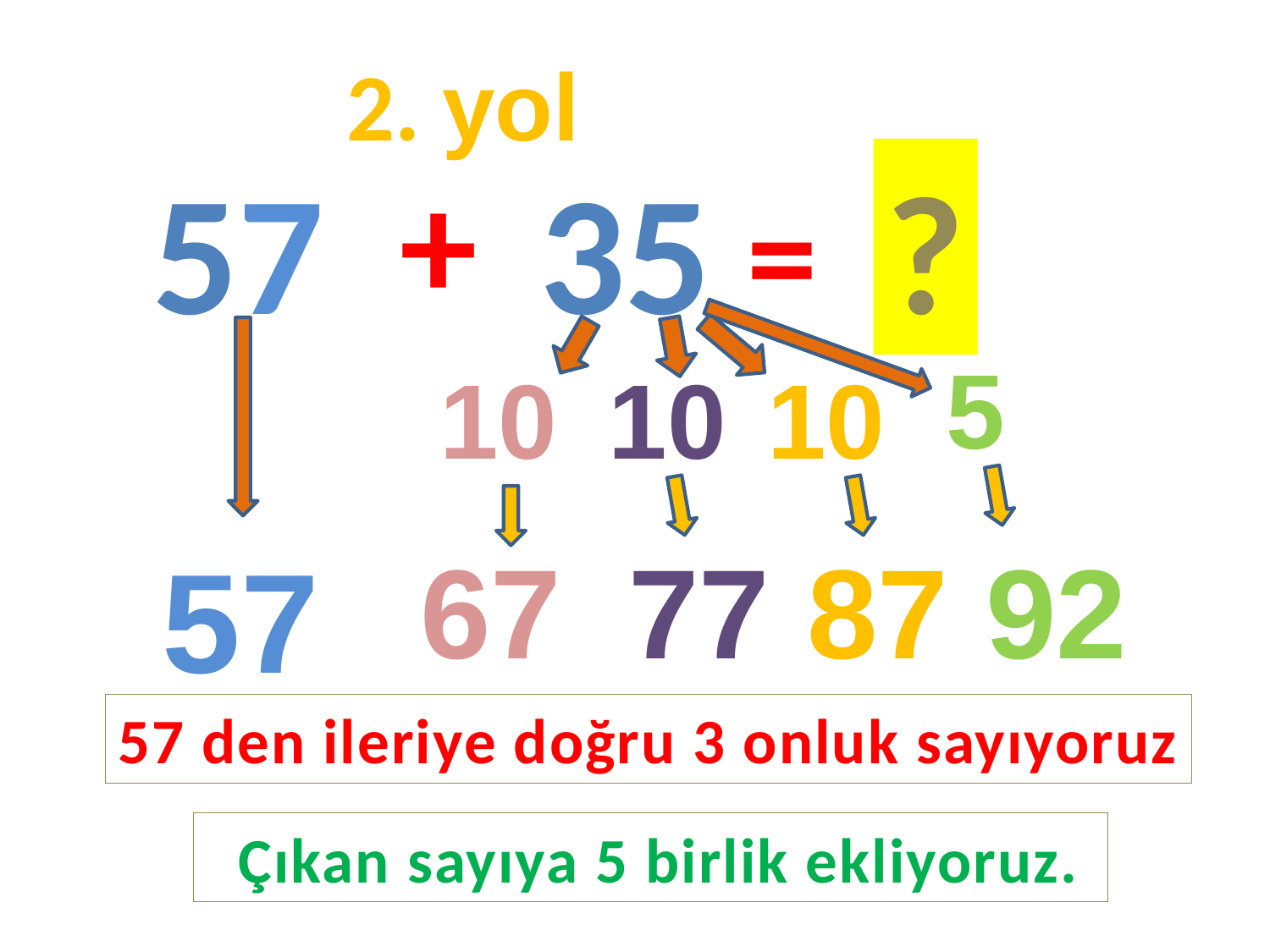

2. yol
57
+
35
?
=

5
10
10
10

57
67
77
87
92
57 den ileriye doğru 3 onluk sayıyoruz
  Çıkan sayıya 5 birlik ekliyoruz.